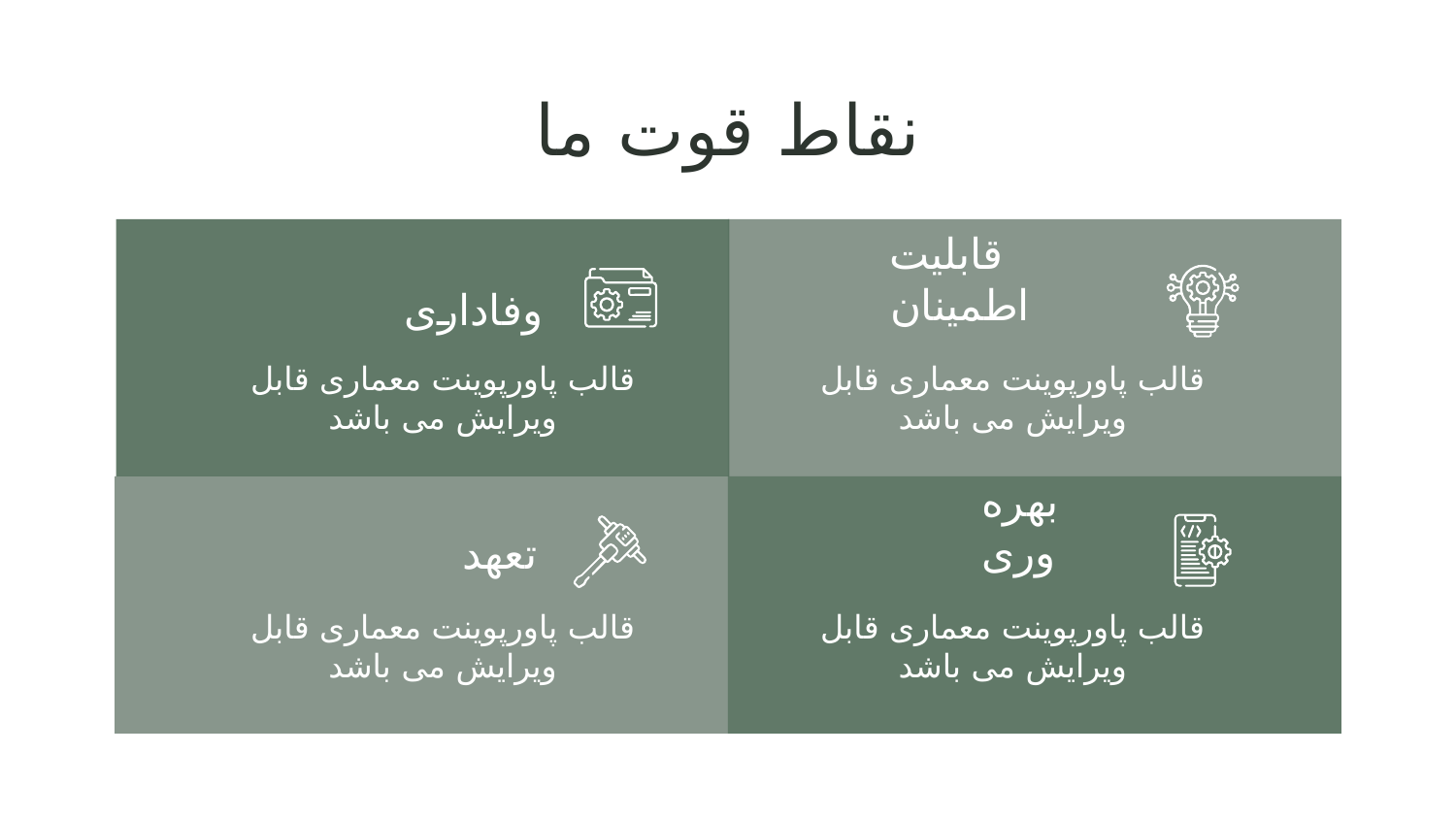

# نقاط قوت ما

قابلیت اطمینان
وفاداری

قالب پاورپوینت معماری قابل ویرایش می باشد
قالب پاورپوینت معماری قابل ویرایش می باشد

بهره وری
تعهد

قالب پاورپوینت معماری قابل ویرایش می باشد
قالب پاورپوینت معماری قابل ویرایش می باشد